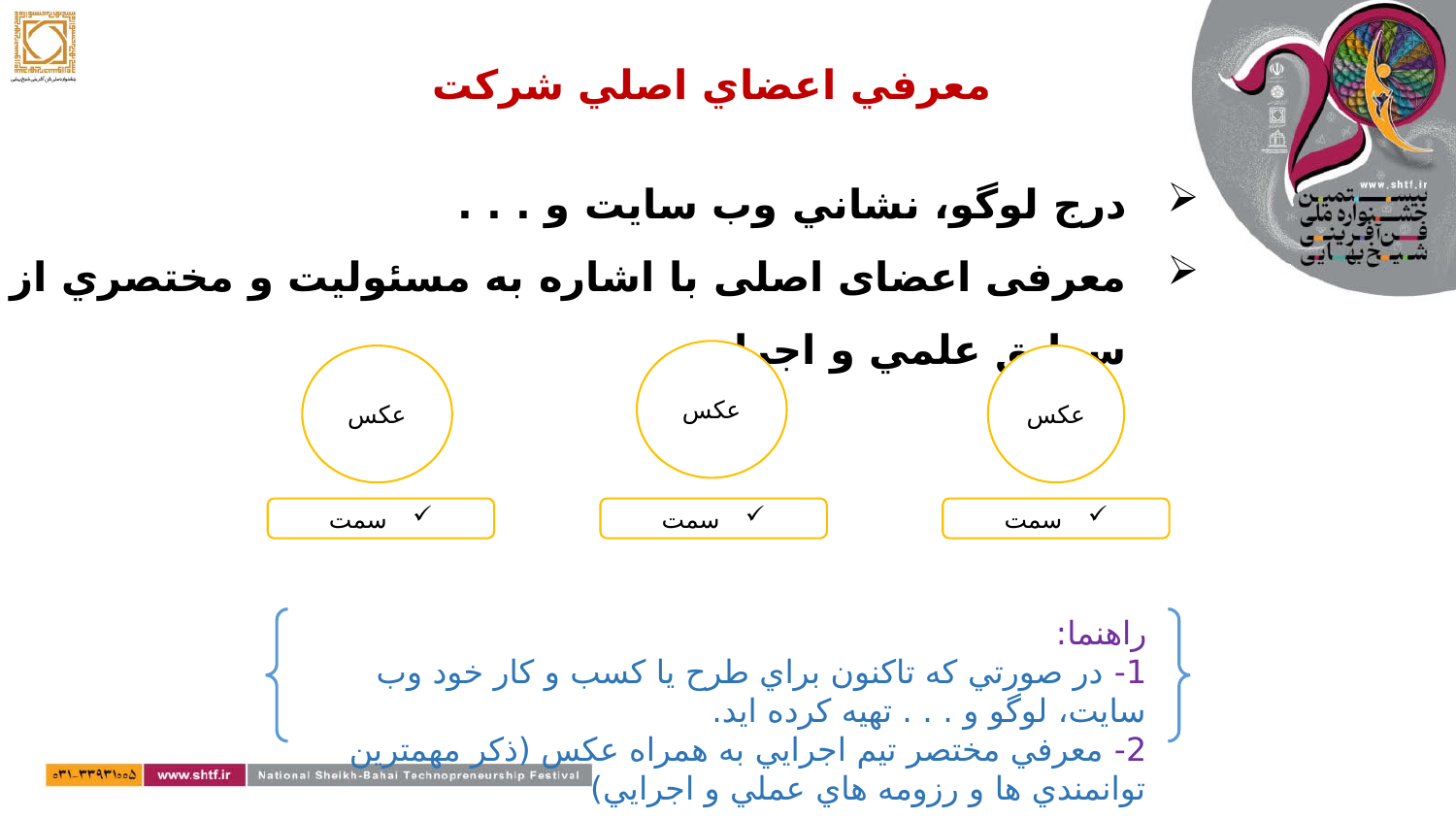

# معرفي اعضاي اصلي شرکت
درج لوگو، نشاني وب سايت و . . .
معرفی اعضای اصلی با اشاره به مسئوليت و مختصري از سوابق علمي و اجرایی

عکس
عکس
عکس
سمت
سمت
سمت
راهنما:
1- در صورتي که تاکنون براي طرح يا کسب و کار خود وب سايت، لوگو و . . . تهيه کرده ايد.
2- معرفي مختصر تيم اجرايي به همراه عکس (ذکر مهمترين توانمندي ها و رزومه هاي عملي و اجرايي)